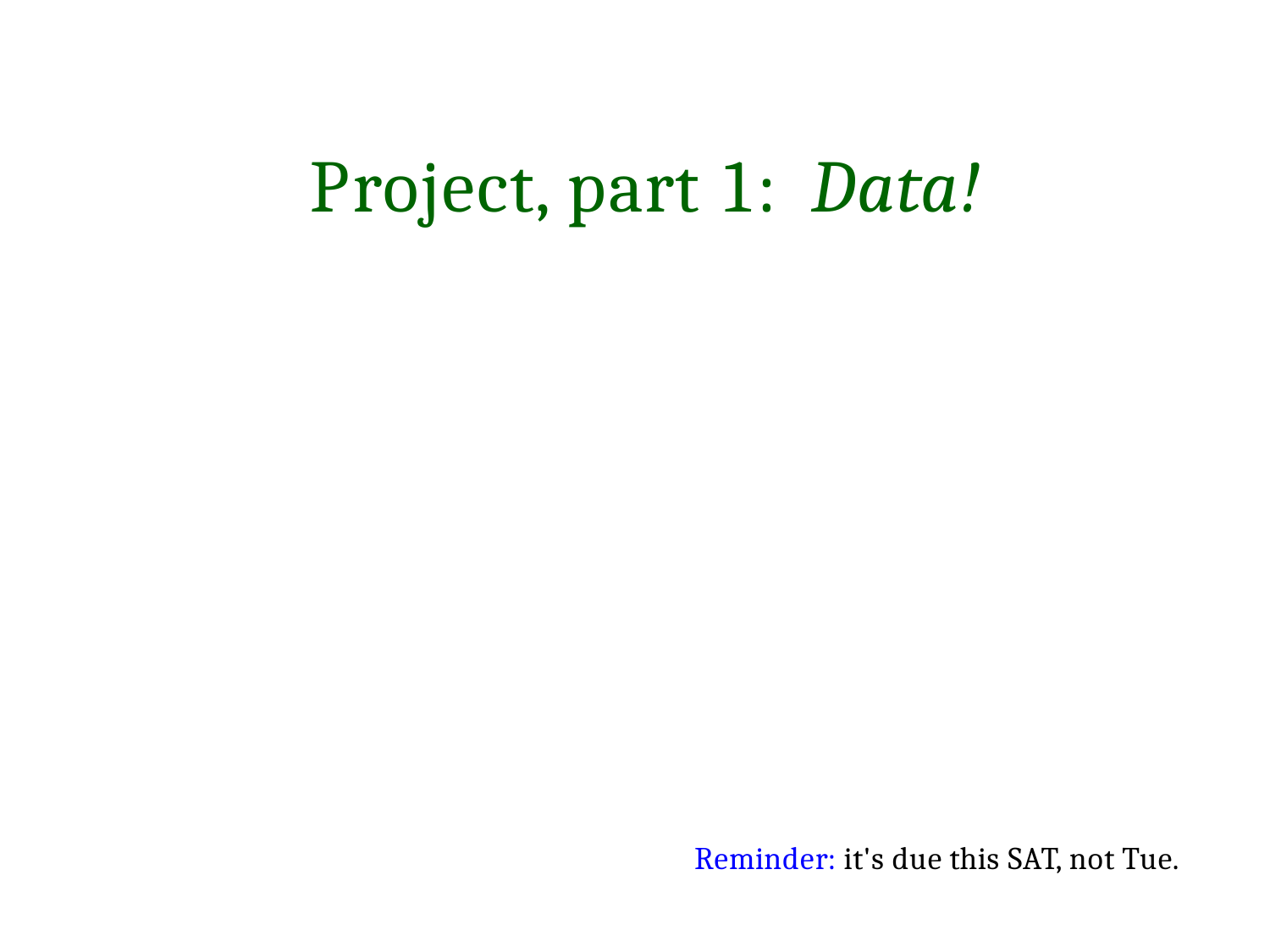

Project, part 1:  Data!
Reminder: it's due this SAT, not Tue.